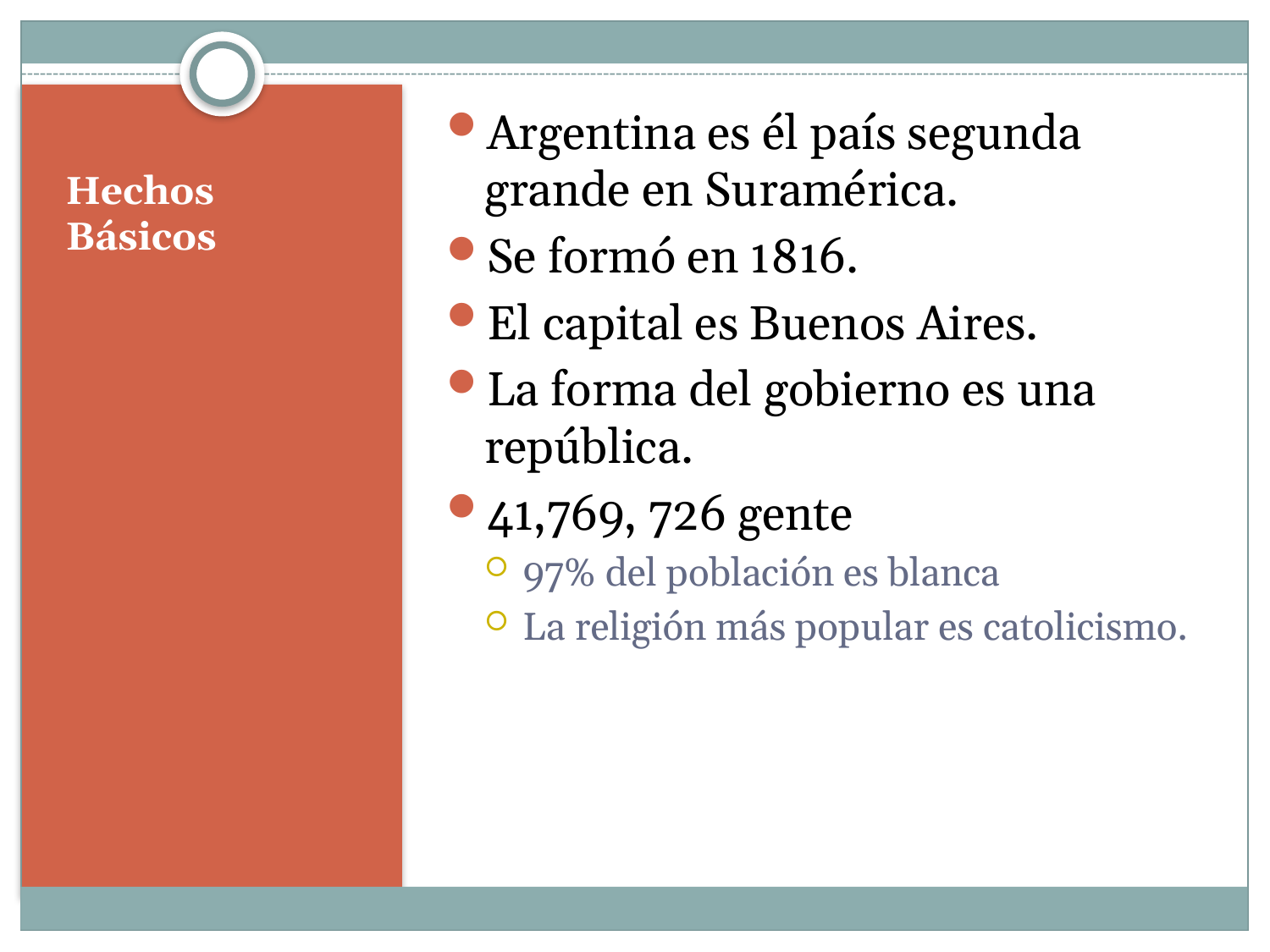

Argentina es él país segunda grande en Suramérica.
Se formó en 1816.
El capital es Buenos Aires.
La forma del gobierno es una república.
41,769, 726 gente
97% del población es blanca
La religión más popular es catolicismo.
# Hechos Básicos